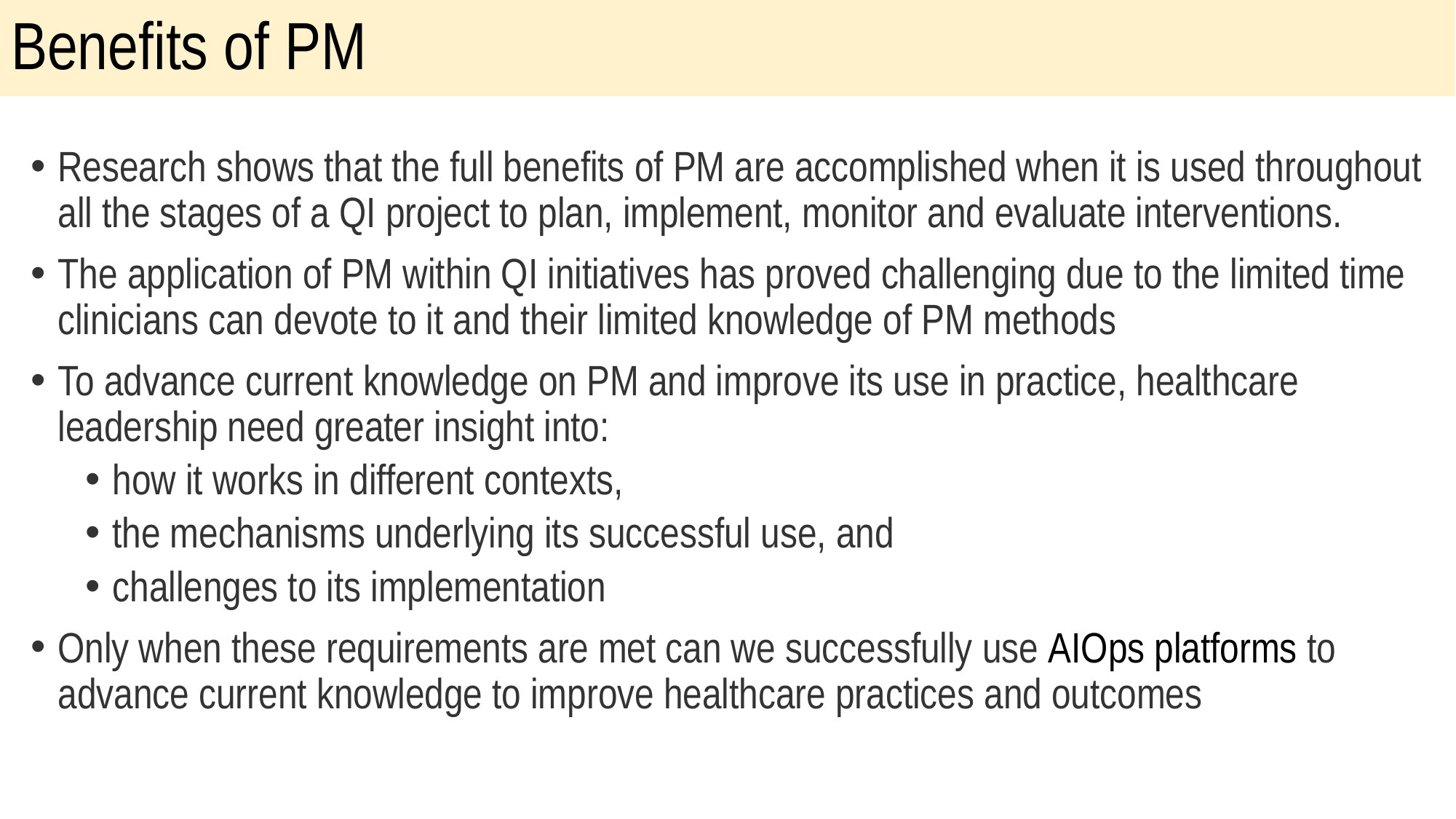

# Benefits of PM
Research shows that the full benefits of PM are accomplished when it is used throughout all the stages of a QI project to plan, implement, monitor and evaluate interventions.
The application of PM within QI initiatives has proved challenging due to the limited time clinicians can devote to it and their limited knowledge of PM methods
To advance current knowledge on PM and improve its use in practice, healthcare leadership need greater insight into:
how it works in different contexts,
the mechanisms underlying its successful use, and
challenges to its implementation
Only when these requirements are met can we successfully use AIOps platforms to advance current knowledge to improve healthcare practices and outcomes